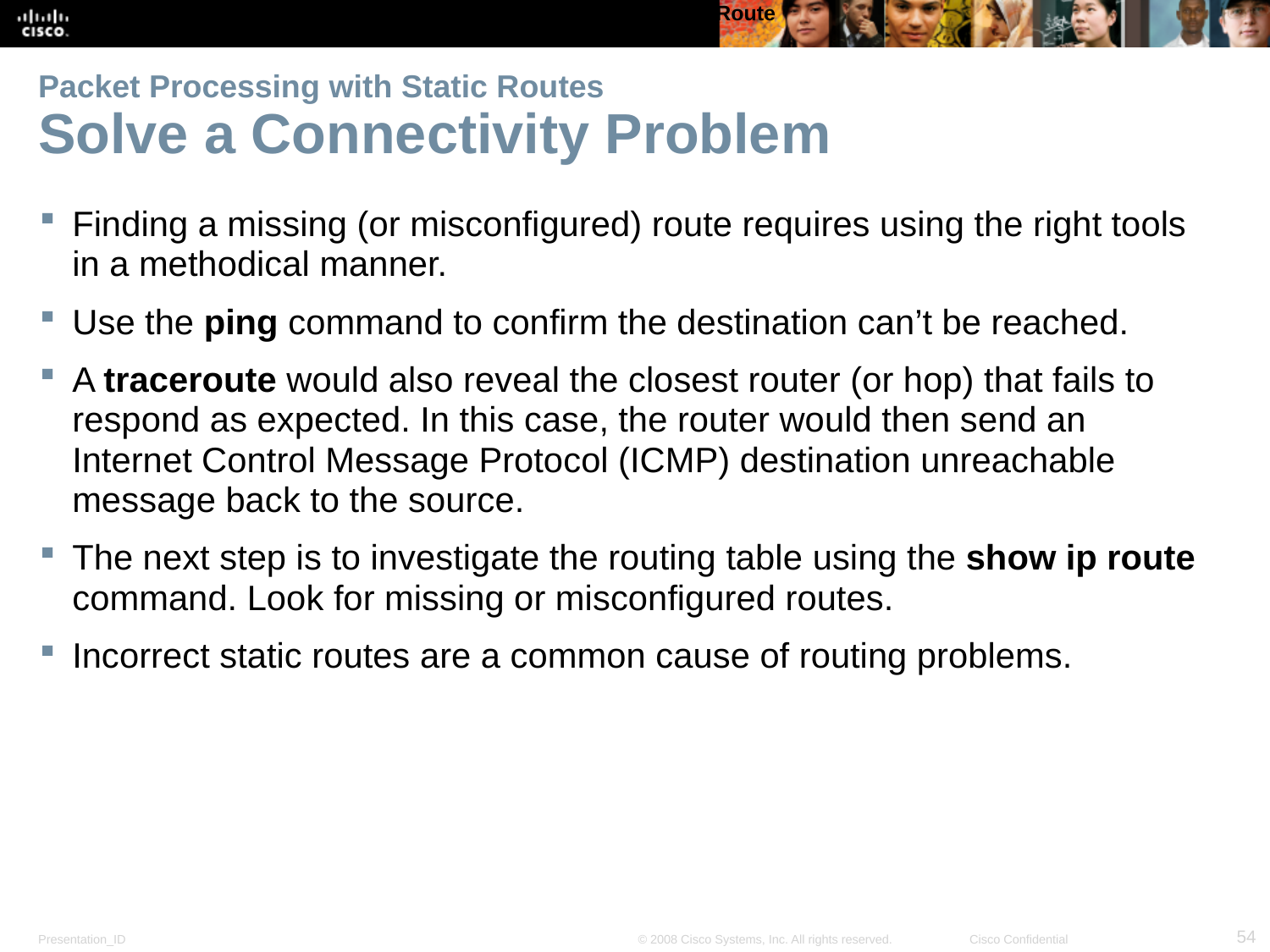

Verify a Default Static Route

# Packet Processing with Static Routes Solve a Connectivity Problem
Finding a missing (or misconfigured) route requires using the right tools in a methodical manner.
Use the ping command to confirm the destination can’t be reached.
A traceroute would also reveal the closest router (or hop) that fails to respond as expected. In this case, the router would then send an Internet Control Message Protocol (ICMP) destination unreachable message back to the source.
The next step is to investigate the routing table using the show ip route command. Look for missing or misconfigured routes.
Incorrect static routes are a common cause of routing problems.